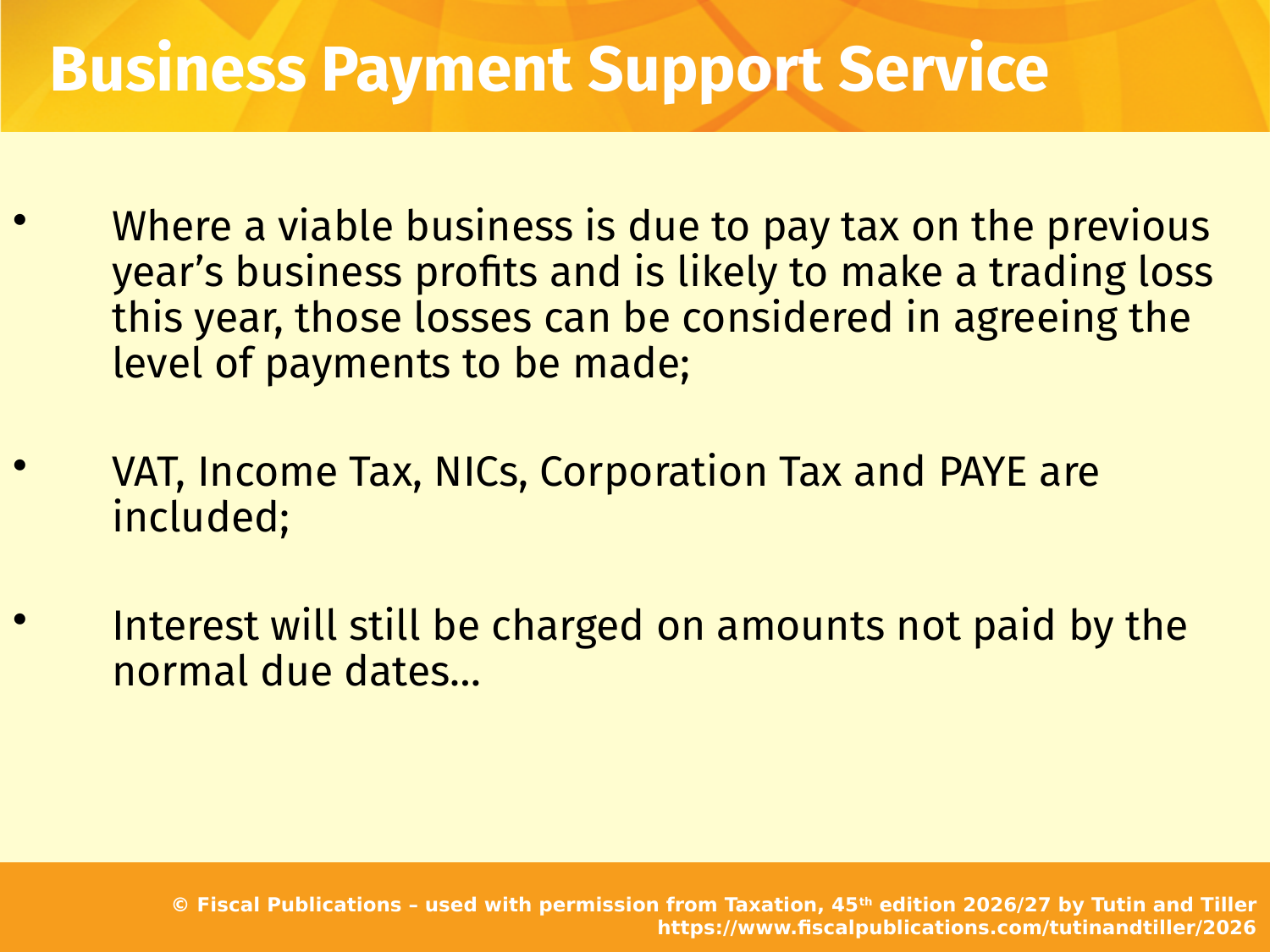

# Business Payment Support Service

Where a viable business is due to pay tax on the previous year’s business profits and is likely to make a trading loss this year, those losses can be considered in agreeing the level of payments to be made;

VAT, Income Tax, NICs, Corporation Tax and PAYE are included;

Interest will still be charged on amounts not paid by the normal due dates…